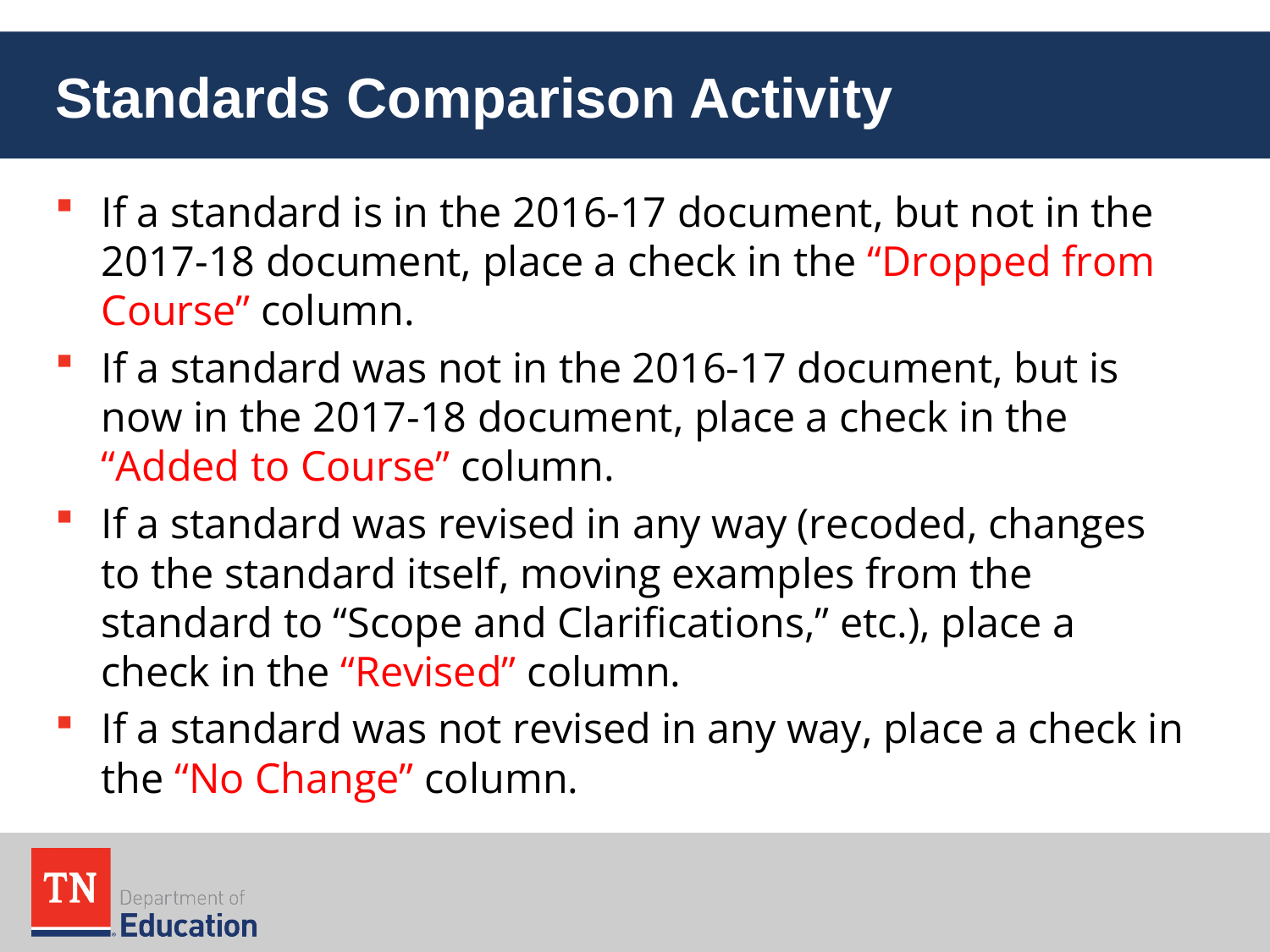

# Standards Comparison Activity
If a standard is in the 2016-17 document, but not in the 2017-18 document, place a check in the “Dropped from Course” column.
If a standard was not in the 2016-17 document, but is now in the 2017-18 document, place a check in the “Added to Course” column.
If a standard was revised in any way (recoded, changes to the standard itself, moving examples from the standard to “Scope and Clarifications,” etc.), place a check in the “Revised” column.
If a standard was not revised in any way, place a check in the “No Change” column.